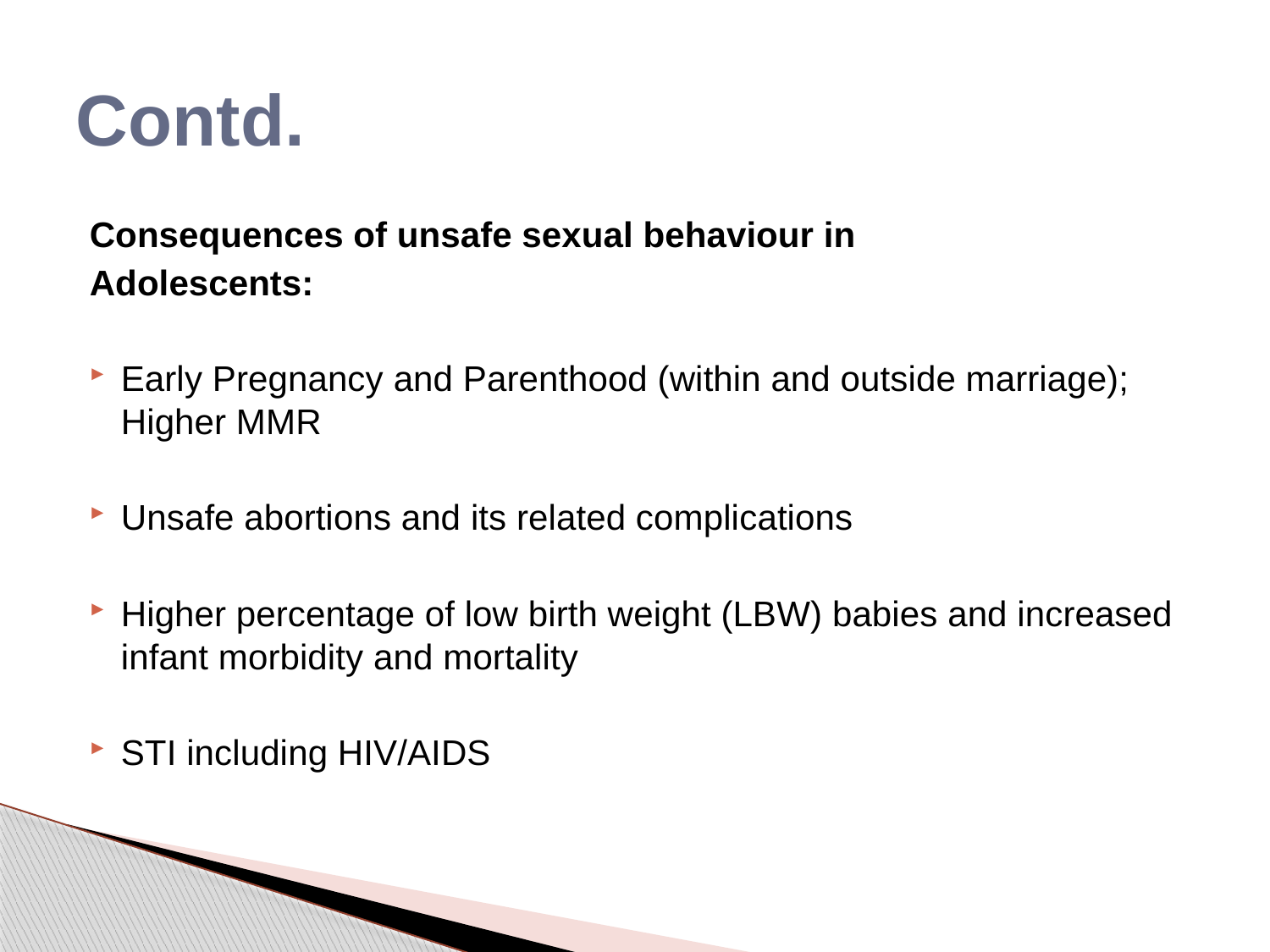

# Contd.
Consequences of unsafe sexual behaviour in
Adolescents:

Early Pregnancy and Parenthood (within and outside marriage); Higher MMR

Unsafe abortions and its related complications

Higher percentage of low birth weight (LBW) babies and increased infant morbidity and mortality

STI including HIV/AIDS